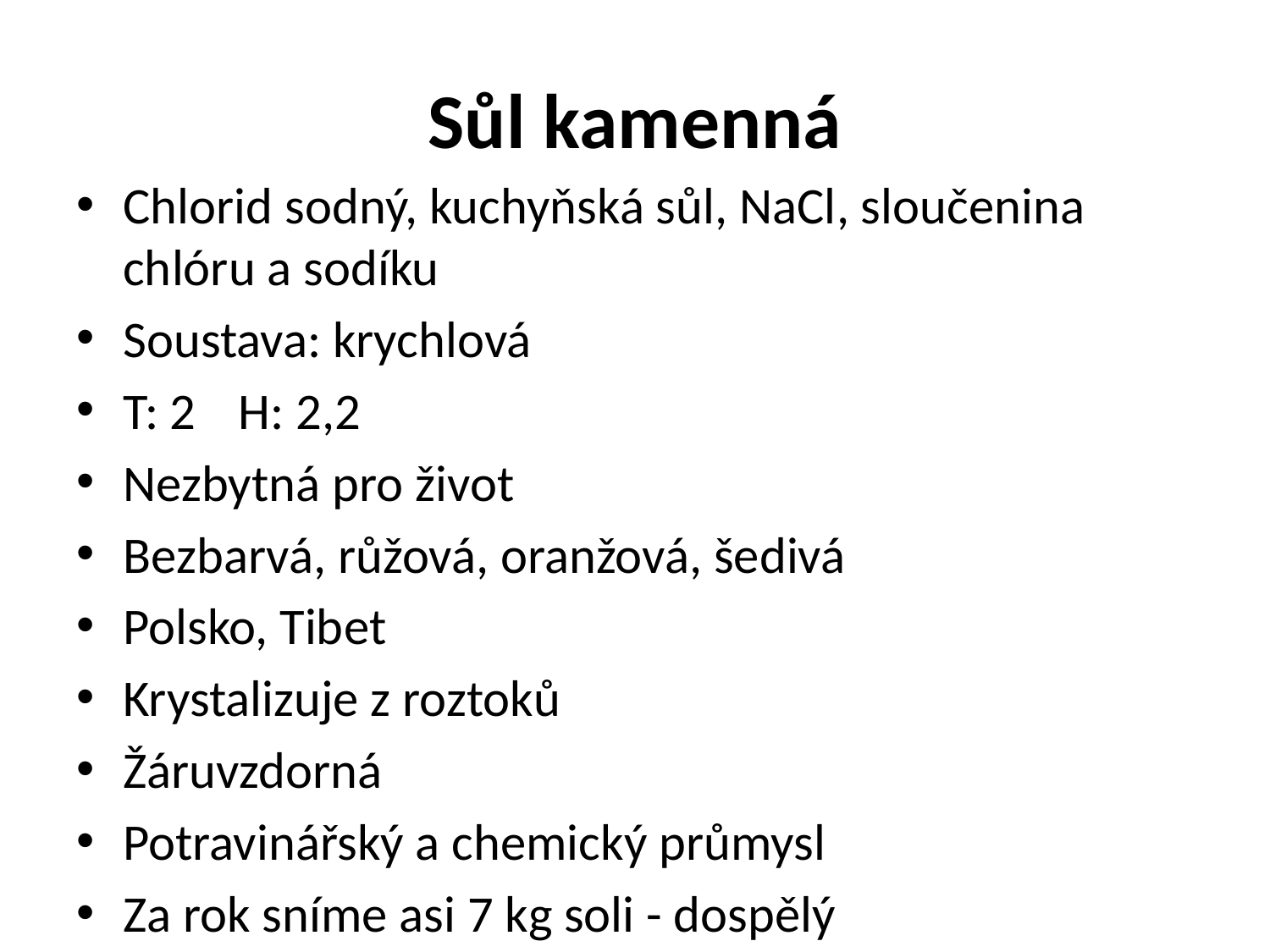

# Sůl kamenná
Chlorid sodný, kuchyňská sůl, NaCl, sloučenina chlóru a sodíku
Soustava: krychlová
T: 2	H: 2,2
Nezbytná pro život
Bezbarvá, růžová, oranžová, šedivá
Polsko, Tibet
Krystalizuje z roztoků
Žáruvzdorná
Potravinářský a chemický průmysl
Za rok sníme asi 7 kg soli - dospělý